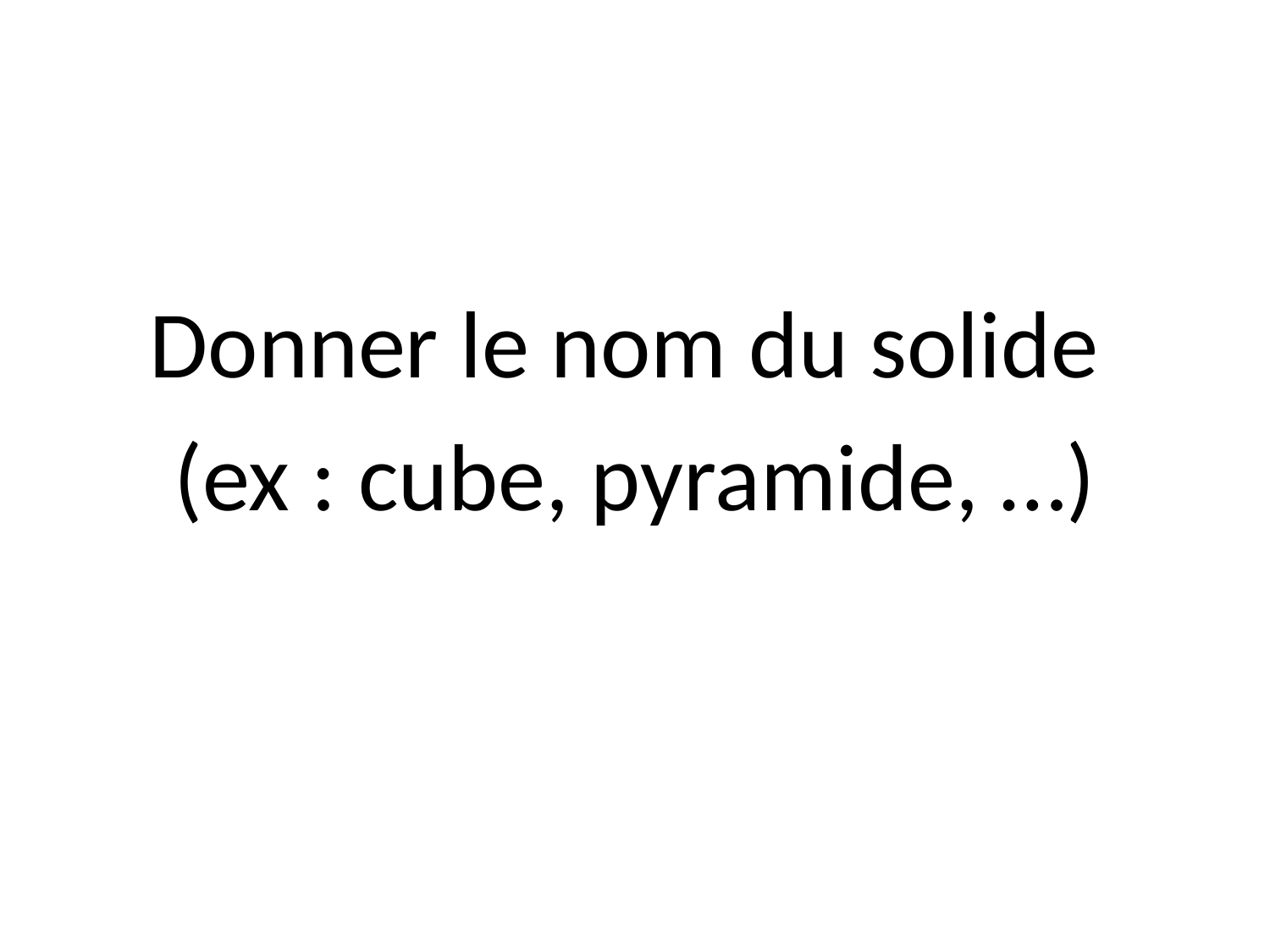

Donner le nom du solide
(ex : cube, pyramide, …)